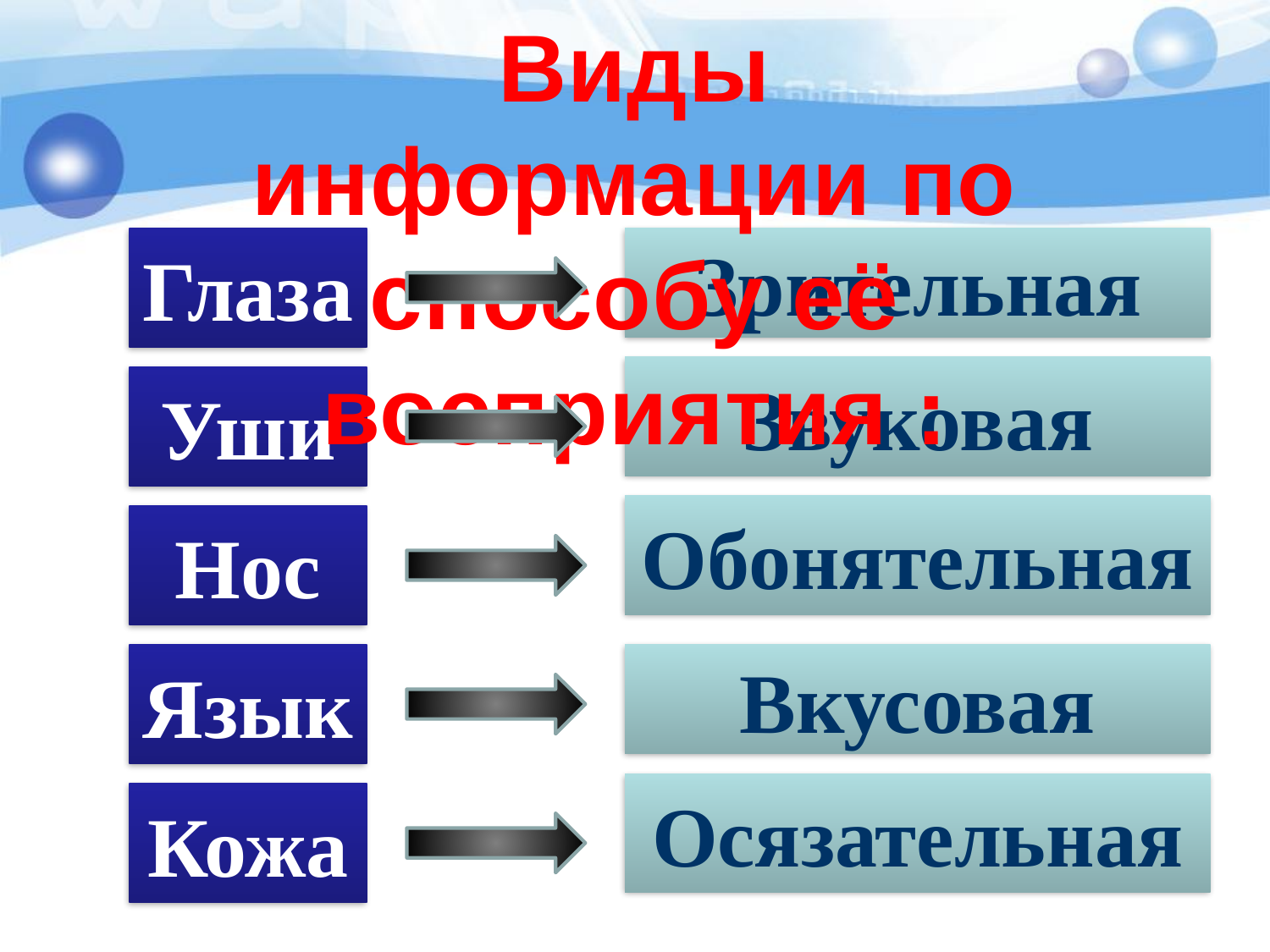

Виды информации по способу её восприятия :
Глаза
Зрительная

Звуковая
Уши

Обонятельная
Нос

Язык
Вкусовая

Осязательная
Кожа